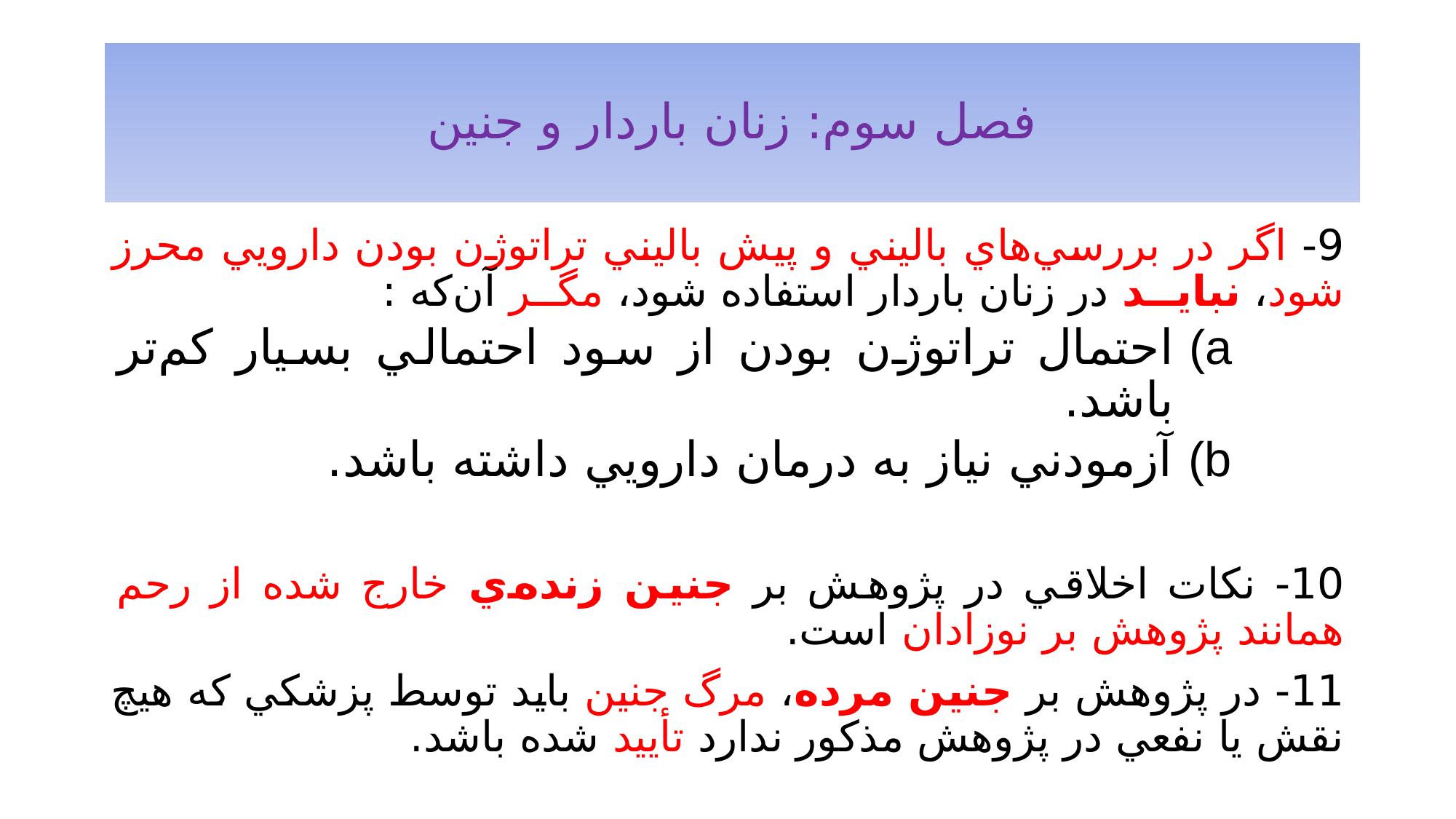

# فصل سوم: زنان باردار و جنين
9- اگر در بررسي‌هاي باليني و پيش باليني تراتوژن بودن دارويي محرز شود، نبايــد در زنان باردار استفاده شود، مگــر آن‌که :
احتمال تراتوژن بودن از سود احتمالي بسيار کم‌تر باشد.
آزمودني نياز به درمان دارويي داشته باشد.

10- نکات اخلاقي در پژوهش بر جنين زنده‌ي خارج شده از رحم همانند پژوهش بر نوزادان است.
11- در پژوهش بر جنين مرده، مرگ جنين بايد توسط پزشکي که هيچ نقش يا نفعي در پژوهش مذکور ندارد تأييد شده باشد.